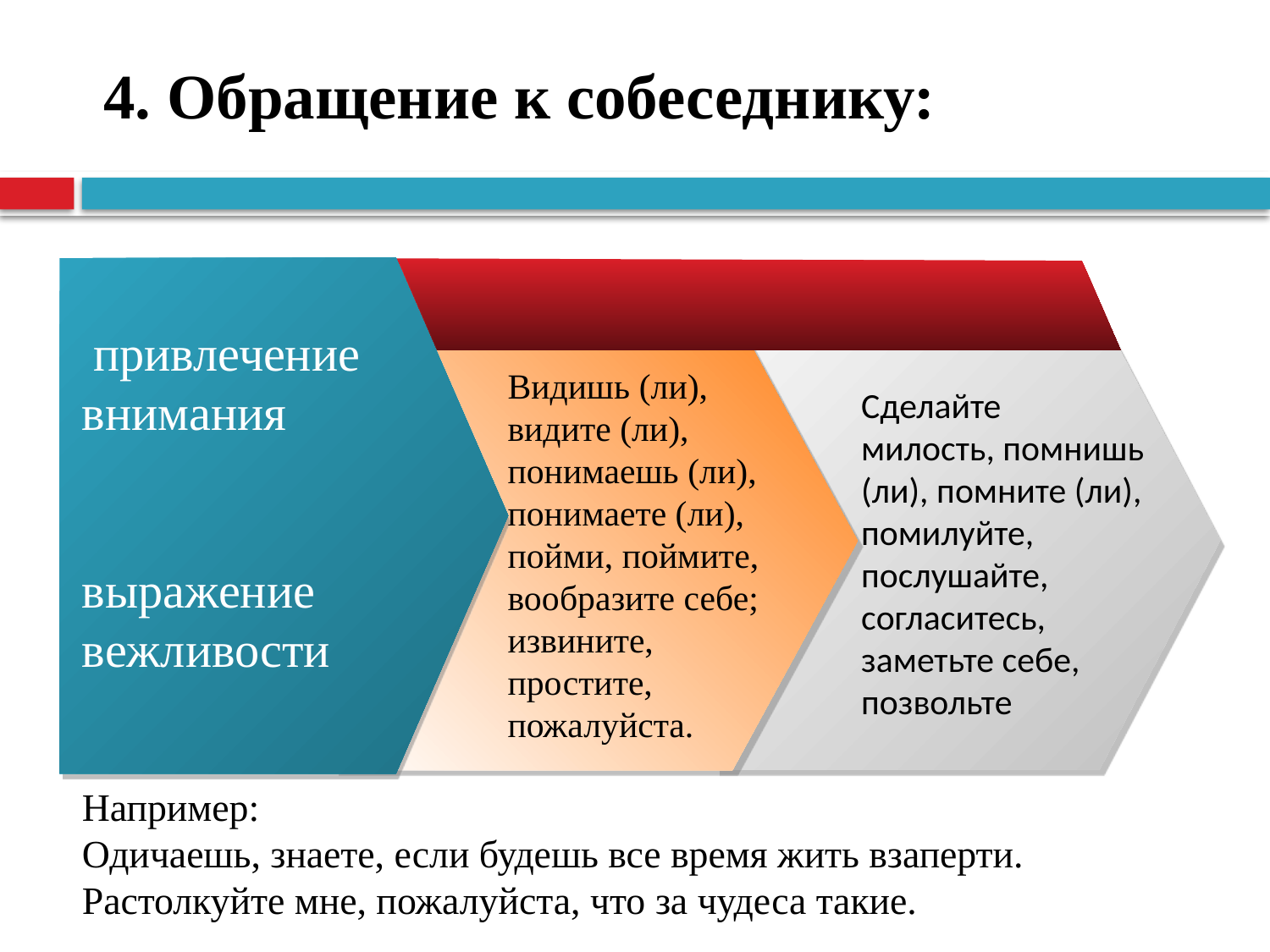

4. Обращение к собеседнику:

 привлечение    внимания

выражение вежливости
Видишь (ли), видите (ли), понимаешь (ли), понимаете (ли), пойми, поймите, вообразите себе; извините, простите, пожалуйста.
Сделайте  милость, помнишь (ли), помните (ли), помилуйте, послушайте, согласитесь, заметьте себе, позвольте
Например:
Одичаешь, знаете, если будешь все время жить взаперти.
Растолкуйте мне, пожалуйста, что за чудеса такие.